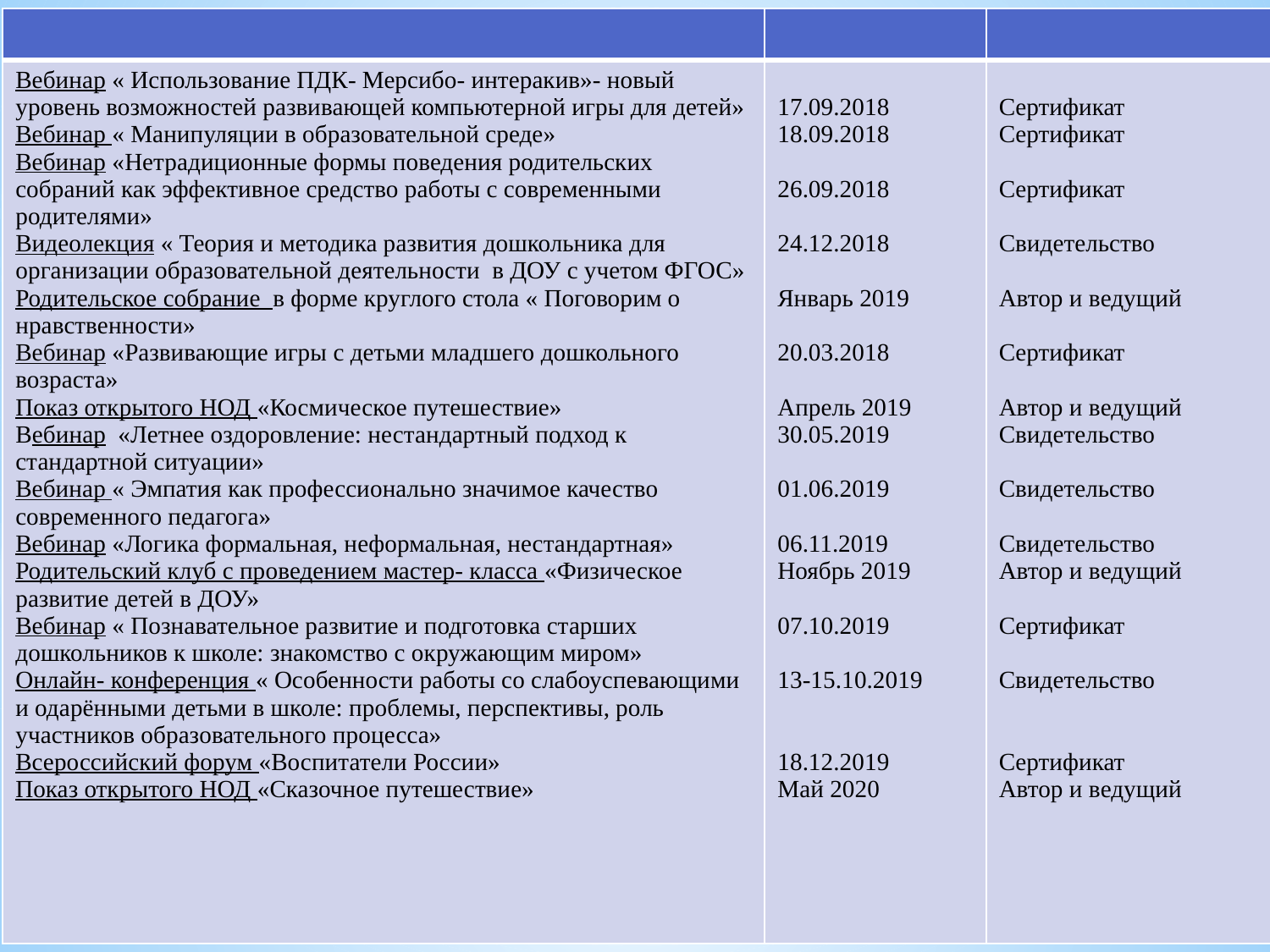

|  |  |  |
| --- | --- | --- |
| Вебинар « Использование ПДК- Мерсибо- интеракив»- новый уровень возможностей развивающей компьютерной игры для детей» Вебинар « Манипуляции в образовательной среде» Вебинар «Нетрадиционные формы поведения родительских собраний как эффективное средство работы с современными родителями» Видеолекция « Теория и методика развития дошкольника для организации образовательной деятельности в ДОУ с учетом ФГОС» Родительское собрание в форме круглого стола « Поговорим о нравственности» Вебинар «Развивающие игры с детьми младшего дошкольного возраста» Показ открытого НОД «Космическое путешествие» Вебинар «Летнее оздоровление: нестандартный подход к стандартной ситуации» Вебинар « Эмпатия как профессионально значимое качество современного педагога» Вебинар «Логика формальная, неформальная, нестандартная» Родительский клуб с проведением мастер- класса «Физическое развитие детей в ДОУ» Вебинар « Познавательное развитие и подготовка старших дошкольников к школе: знакомство с окружающим миром» Онлайн- конференция « Особенности работы со слабоуспевающими и одарёнными детьми в школе: проблемы, перспективы, роль участников образовательного процесса» Всероссийский форум «Воспитатели России» Показ открытого НОД «Сказочное путешествие» | 17.09.2018 18.09.2018 26.09.2018 24.12.2018 Январь 2019 20.03.2018 Апрель 2019 30.05.2019 01.06.2019 06.11.2019 Ноябрь 2019 07.10.2019 13-15.10.2019 18.12.2019 Май 2020 | Сертификат Сертификат Сертификат Свидетельство Автор и ведущий Сертификат Автор и ведущий Свидетельство Свидетельство Свидетельство Автор и ведущий Сертификат Свидетельство Сертификат Автор и ведущий |